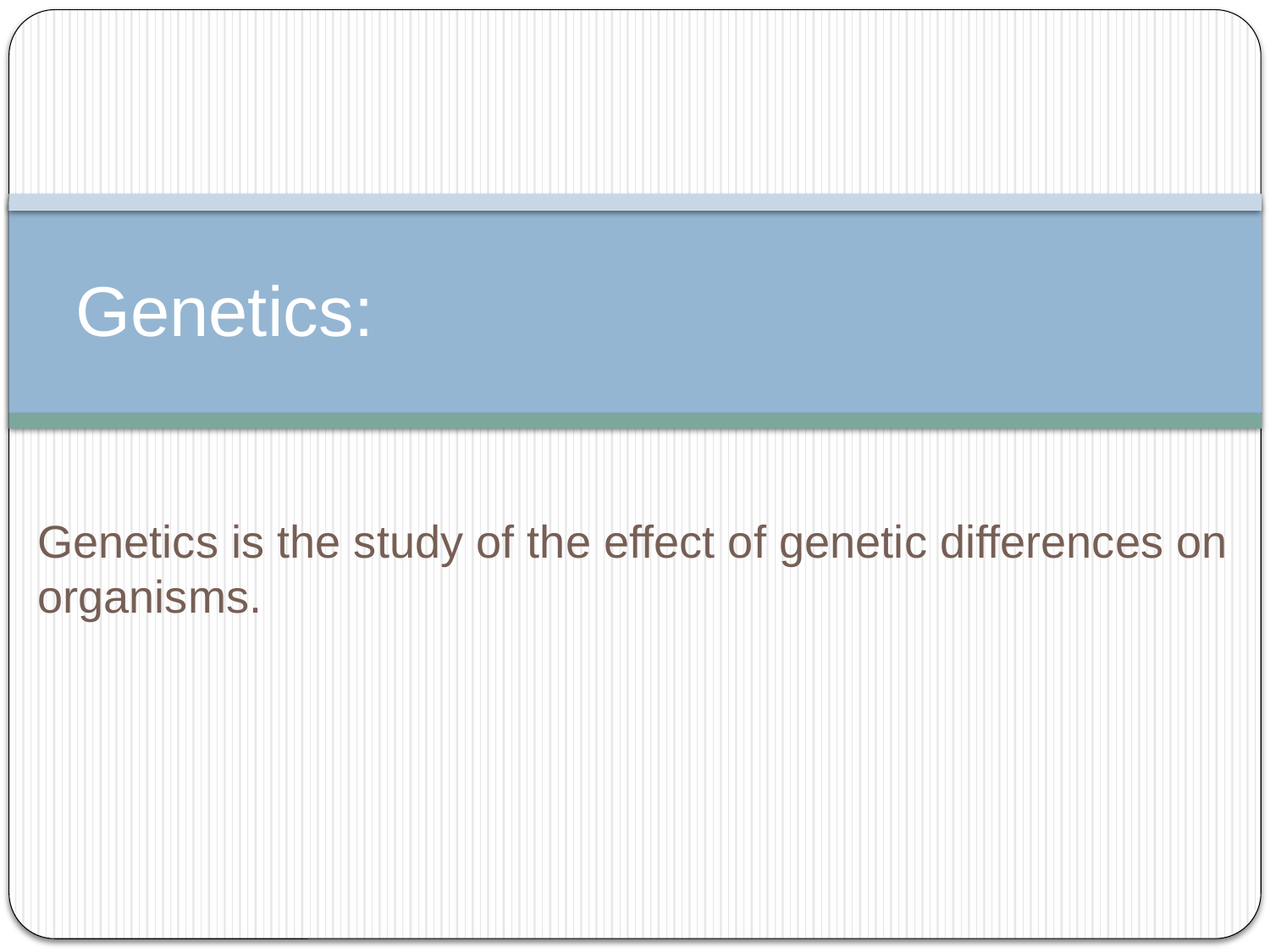

# Genetics:
Genetics is the study of the effect of genetic differences on organisms.